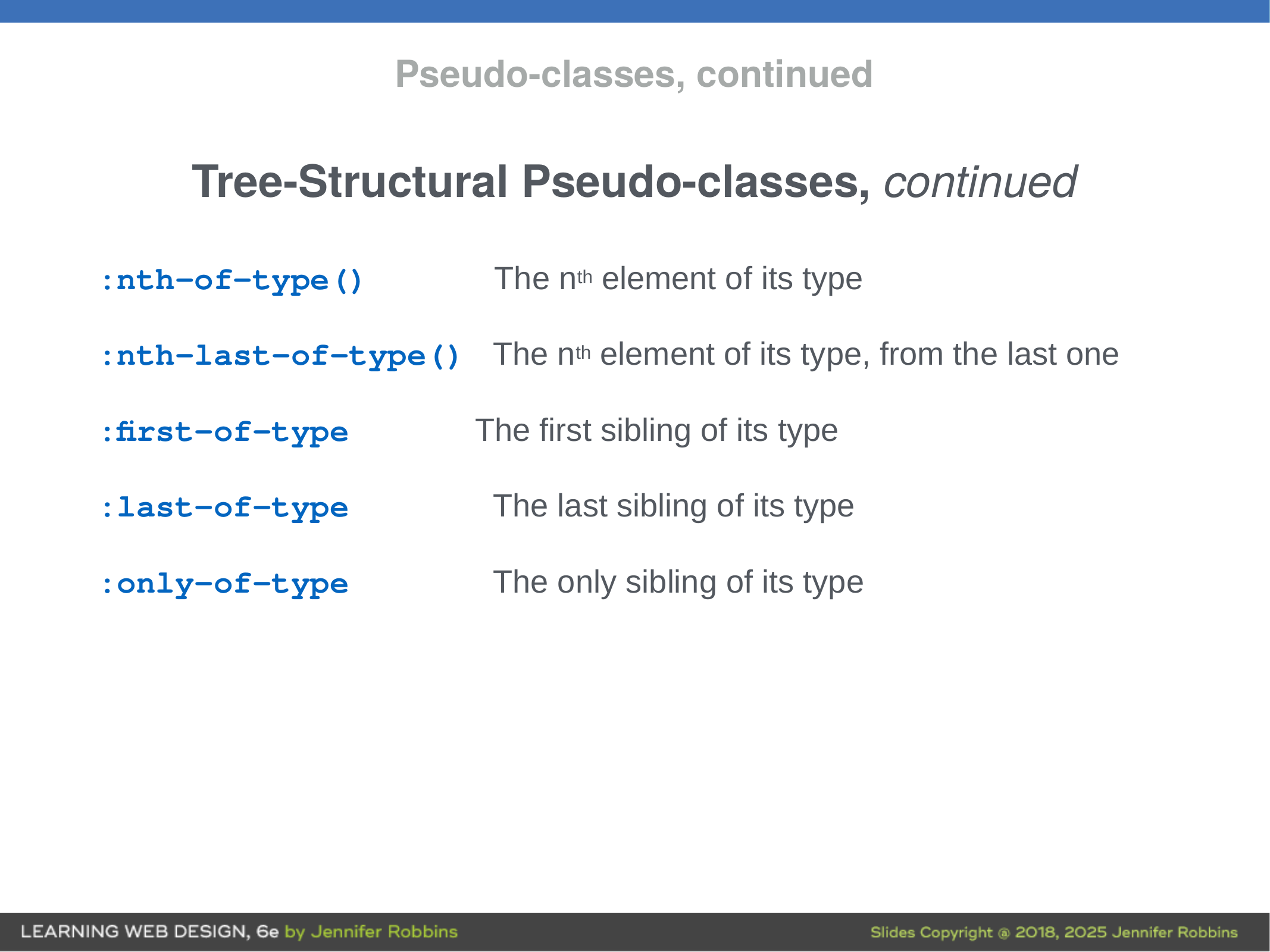

# Pseudo-classes, continued
Tree-Structural Pseudo-classes, continued
:nth-of-type()             The nth element of its type
:nth-last-of-type()  The nth element of its type, from the last one
:first-of-type             The first sibling of its type
:last-of-type               The last sibling of its type
:only-of-type               The only sibling of its type